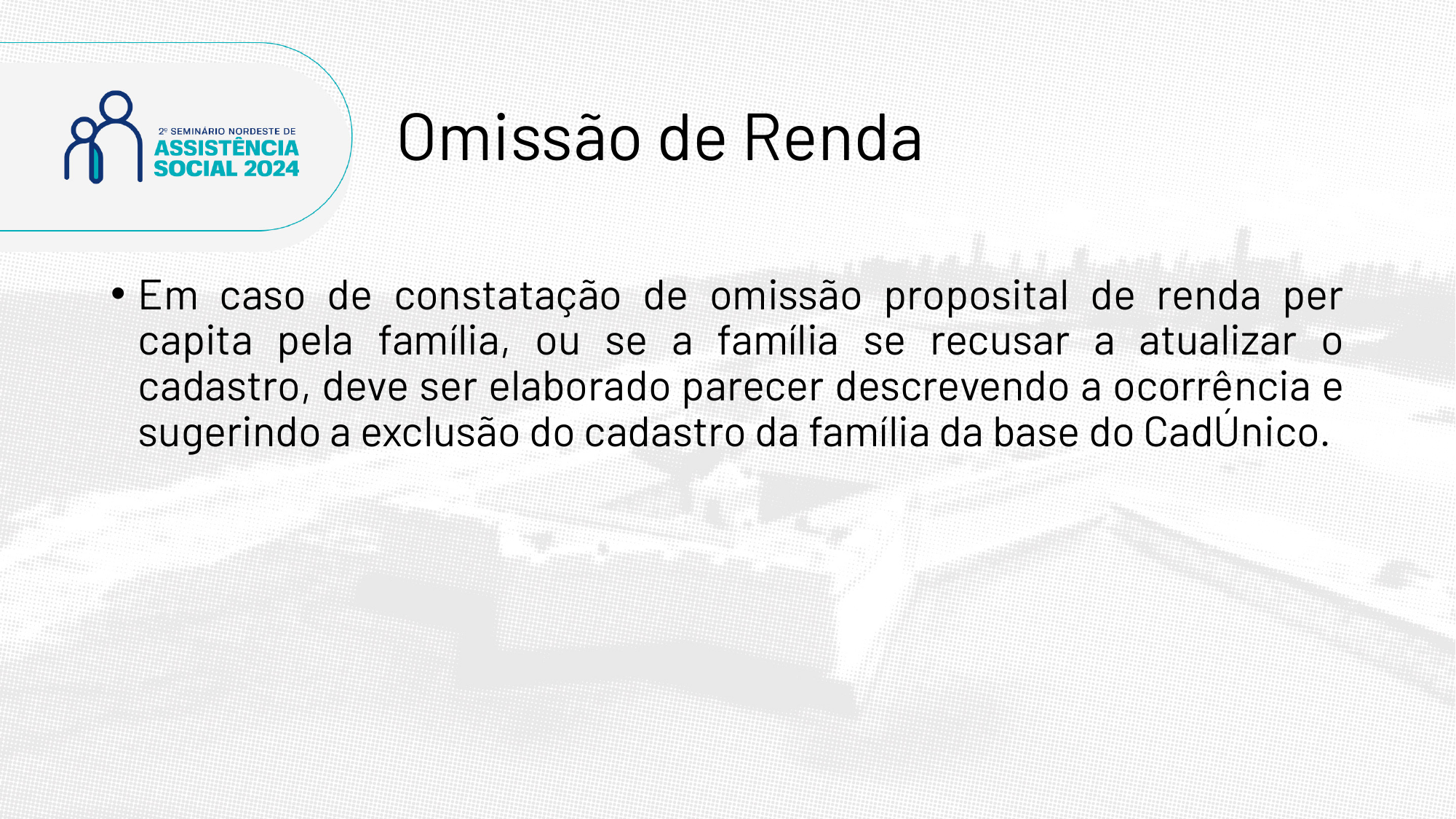

# Omissão de Renda
Em caso de constatação de omissão proposital de renda per capita pela família, ou se a família se recusar a atualizar o cadastro, deve ser elaborado parecer descrevendo a ocorrência e sugerindo a exclusão do cadastro da família da base do CadÚnico.